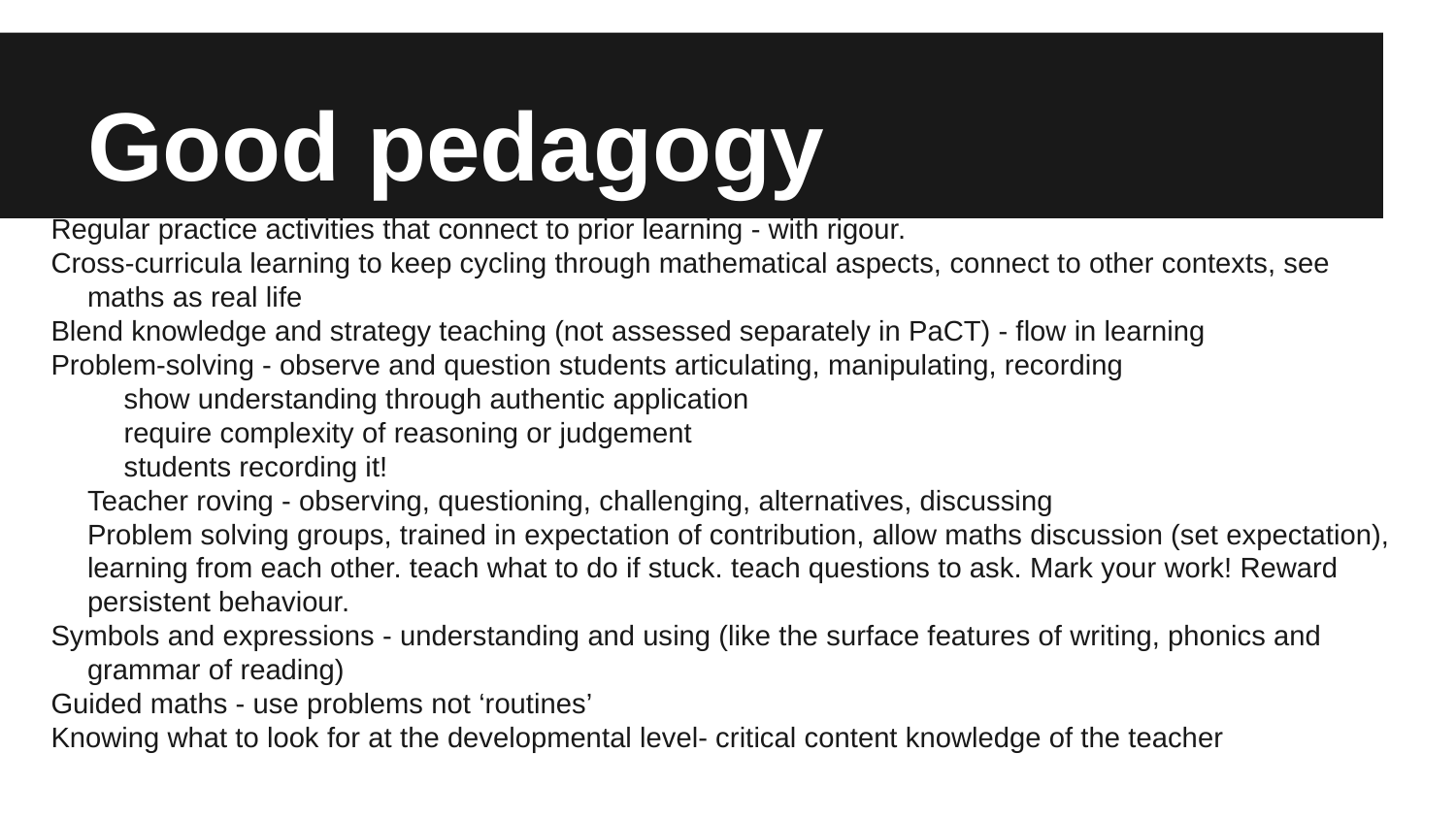

# Good pedagogy
Regular practice activities that connect to prior learning - with rigour.
Cross-curricula learning to keep cycling through mathematical aspects, connect to other contexts, see maths as real life
Blend knowledge and strategy teaching (not assessed separately in PaCT) - flow in learning
Problem-solving - observe and question students articulating, manipulating, recording
show understanding through authentic application
require complexity of reasoning or judgement
students recording it!
Teacher roving - observing, questioning, challenging, alternatives, discussing
Problem solving groups, trained in expectation of contribution, allow maths discussion (set expectation), learning from each other. teach what to do if stuck. teach questions to ask. Mark your work! Reward persistent behaviour.
Symbols and expressions - understanding and using (like the surface features of writing, phonics and grammar of reading)
Guided maths - use problems not ‘routines’
Knowing what to look for at the developmental level- critical content knowledge of the teacher